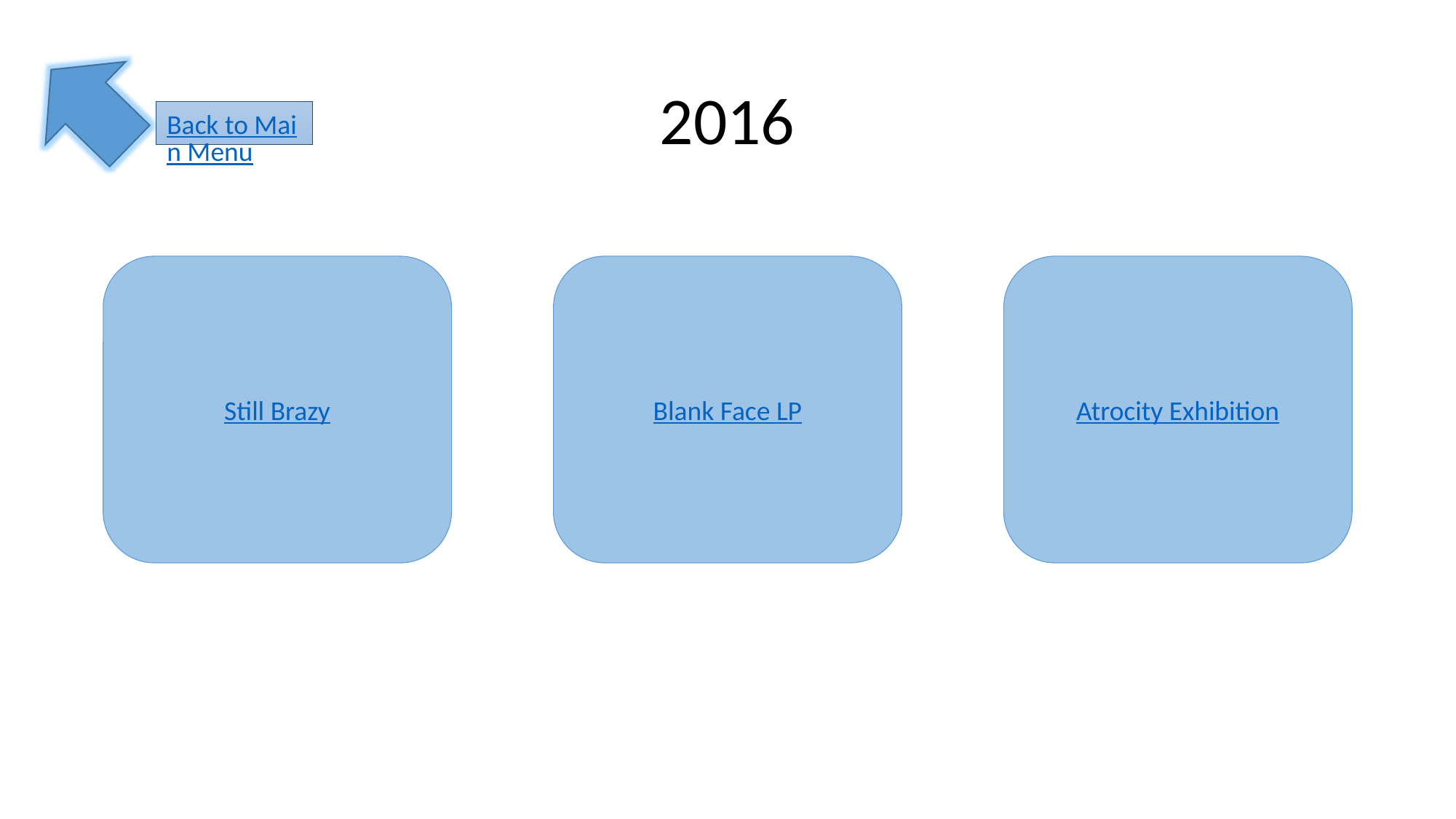

# 2016

Back to Main Menu
Still Brazy
Blank Face LP
Atrocity Exhibition